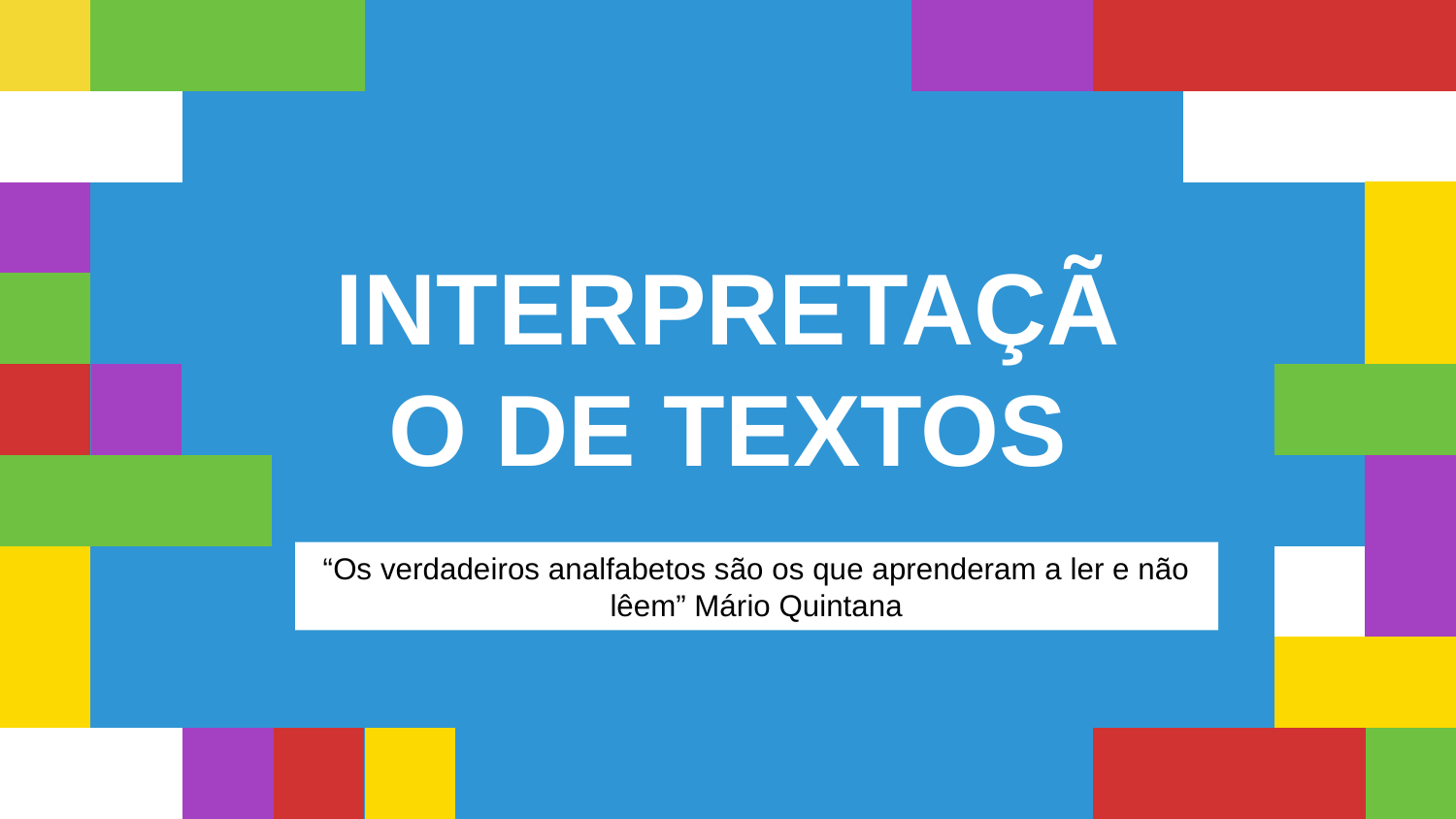

# INTERPRETAÇÃO DE TEXTOS
“Os verdadeiros analfabetos são os que aprenderam a ler e não lêem” Mário Quintana